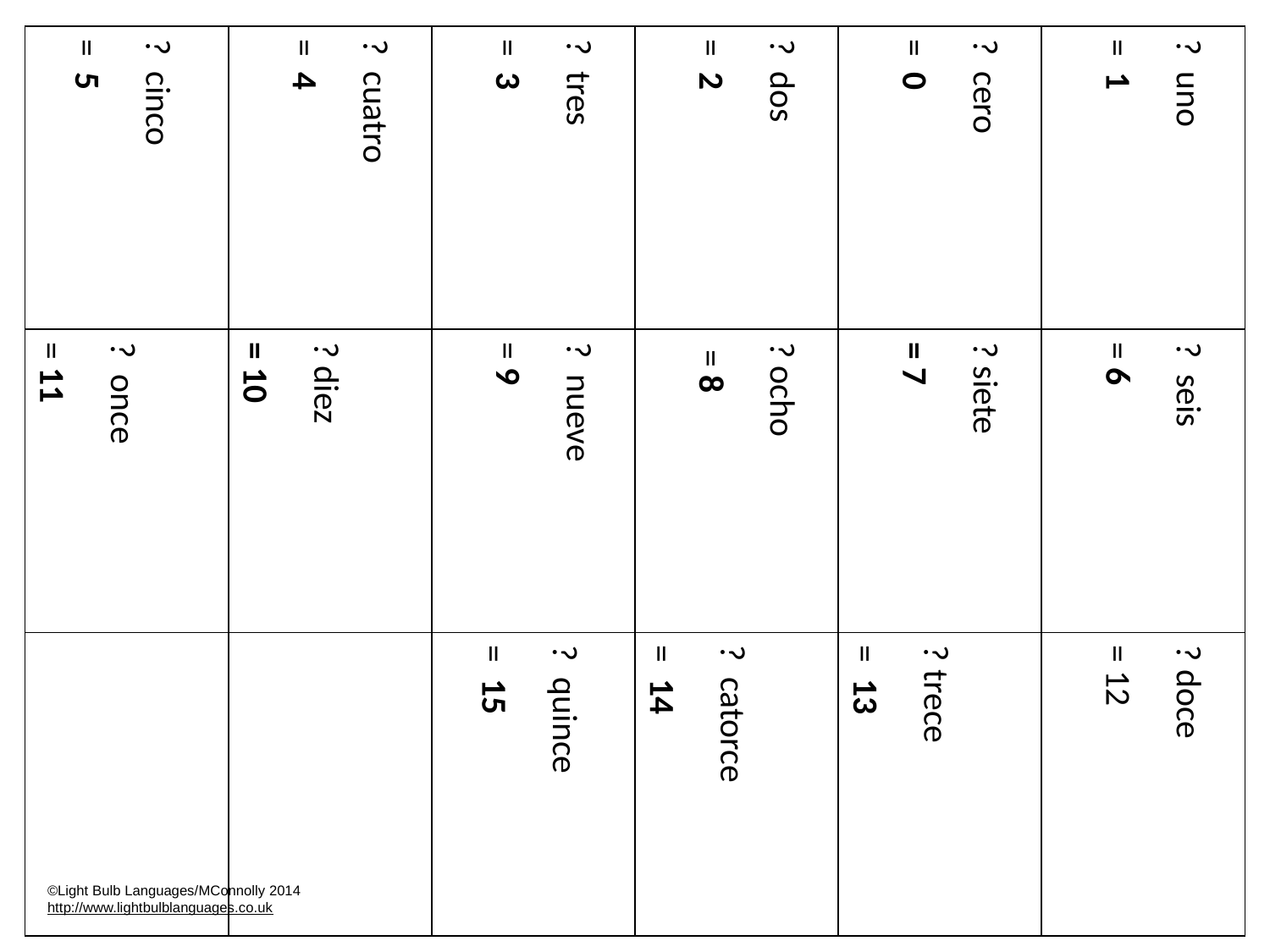

| ? cinco = 5 | ? cuatro = 4 | ? tres = 3 | ? dos = 2 | ? cero = 0 | ? uno = 1 |
| --- | --- | --- | --- | --- | --- |
| ? once = 11 | ? diez = 10 | ? nueve = 9 | ? ocho = 8 | ? siete = 7 | ? seis = 6 |
|  |  | ? quince = 15 | ? catorce = 14 | ? trece = 13 | ? doce = 12 |
©Light Bulb Languages/MConnolly 2014
http://www.lightbulblanguages.co.uk